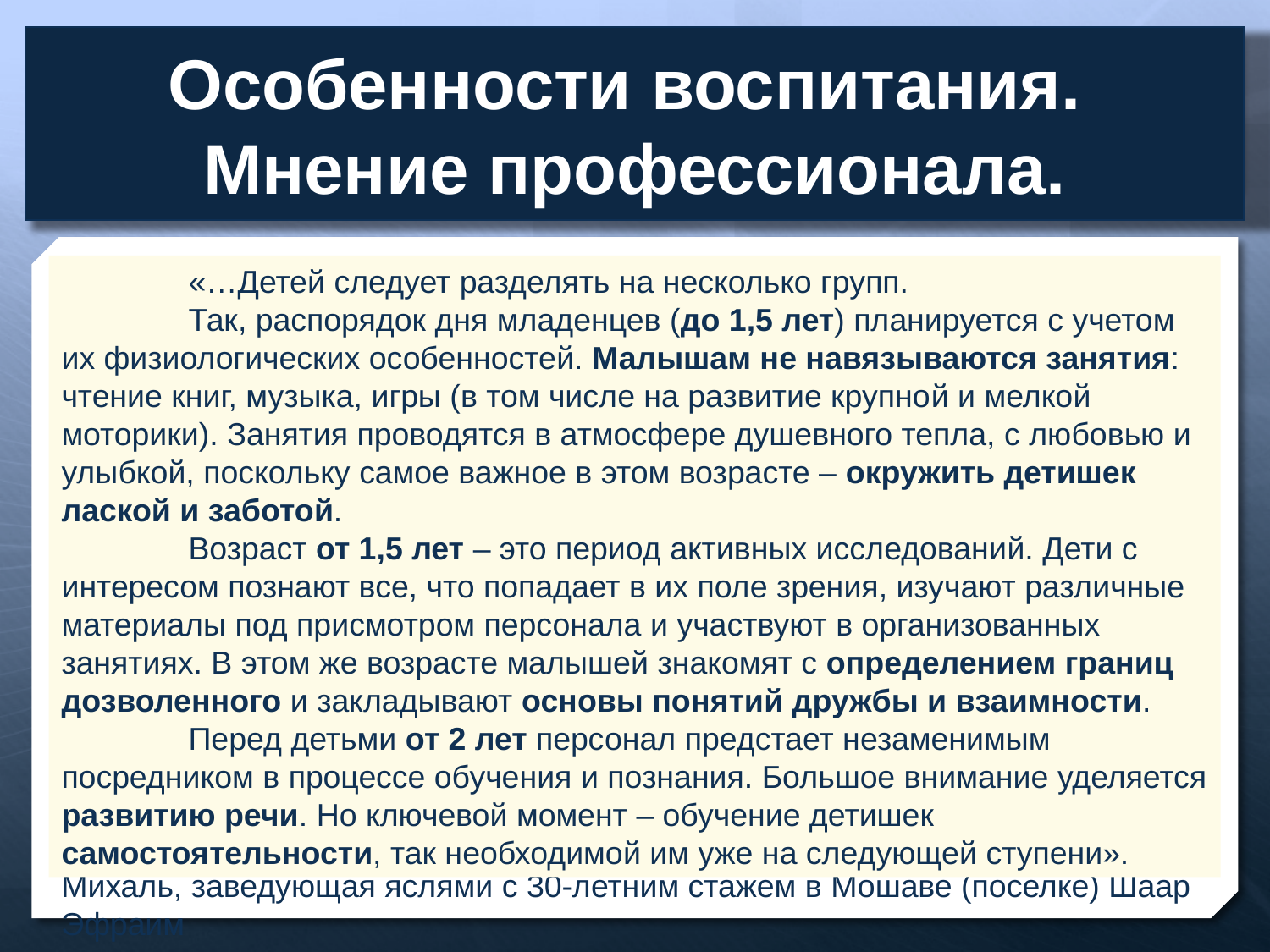

# Особенности воспитания. Мнение профессионала.
	«…Детей следует разделять на несколько групп.
	Так, распорядок дня младенцев (до 1,5 лет) планируется с учетом их физиологических особенностей. Малышам не навязываются занятия: чтение книг, музыка, игры (в том числе на развитие крупной и мелкой моторики). Занятия проводятся в атмосфере душевного тепла, с любовью и улыбкой, поскольку самое важное в этом возрасте – окружить детишек лаской и заботой.
	Возраст от 1,5 лет – это период активных исследований. Дети с интересом познают все, что попадает в их поле зрения, изучают различные материалы под присмотром персонала и участвуют в организованных занятиях. В этом же возрасте малышей знакомят с определением границ дозволенного и закладывают основы понятий дружбы и взаимности.
	Перед детьми от 2 лет персонал предстает незаменимым посредником в процессе обучения и познания. Большое внимание уделяется развитию речи. Но ключевой момент – обучение детишек самостоятельности, так необходимой им уже на следующей ступени».
Михаль, заведующая яслями с 30-летним стажем в Мошаве (поселке) Шаар Эфраим